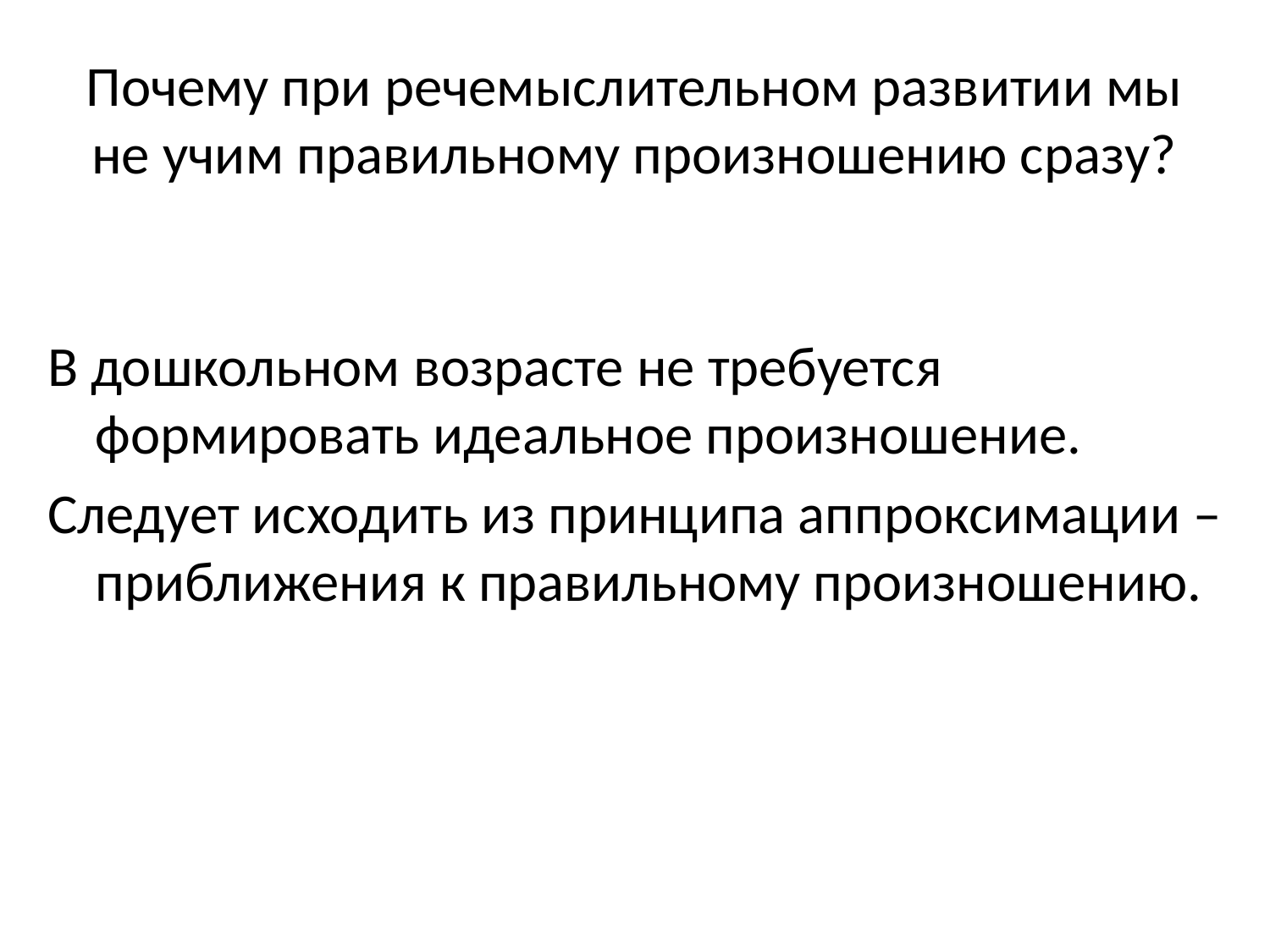

# Почему при речемыслительном развитии мы не учим правильному произношению сразу?
В дошкольном возрасте не требуется формировать идеальное произношение.
Следует исходить из принципа аппроксимации – приближения к правильному произношению.